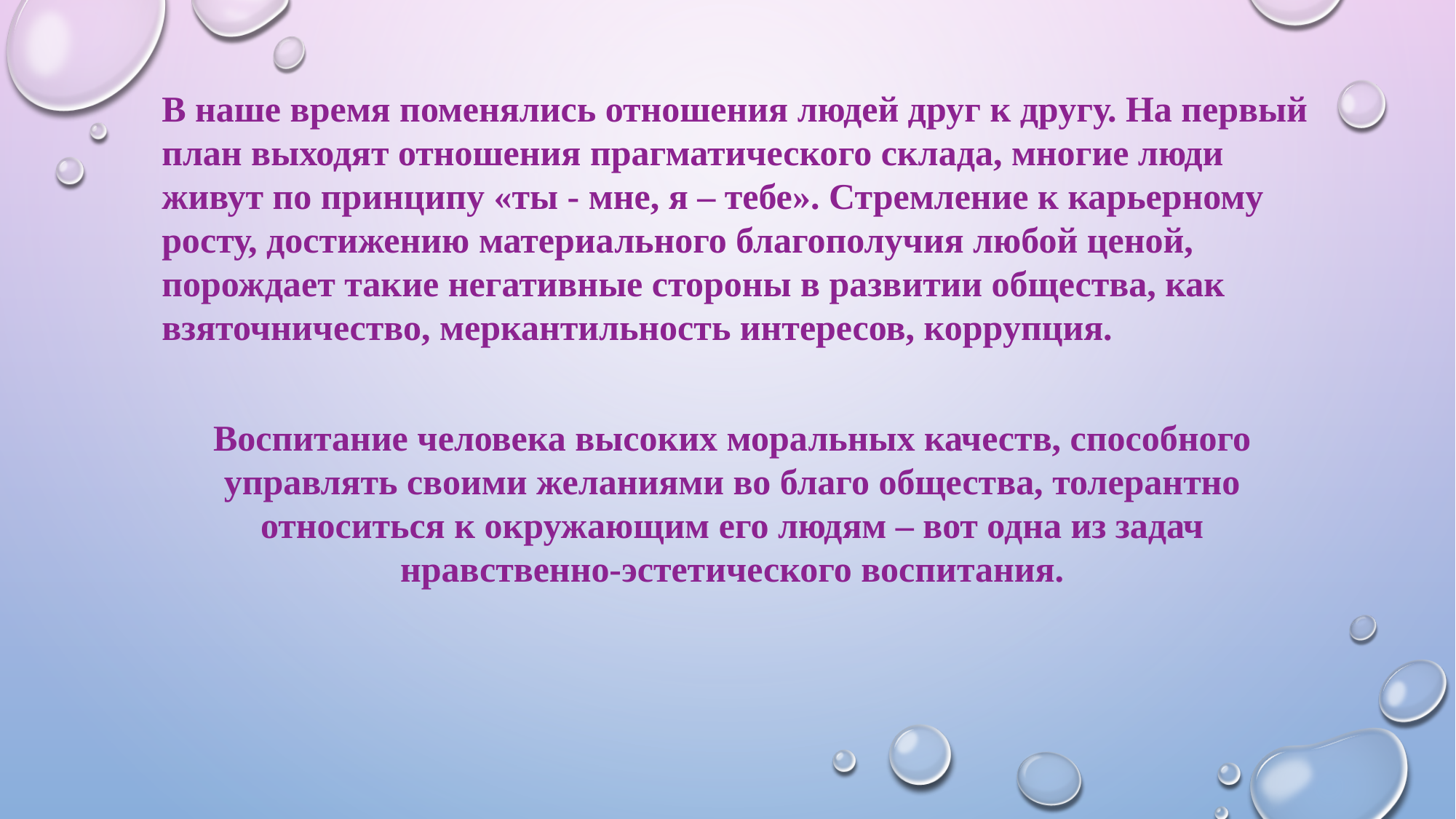

В наше время поменялись отношения людей друг к другу. На первый план выходят отношения прагматического склада, многие люди живут по принципу «ты - мне, я – тебе». Стремление к карьерному росту, достижению материального благополучия любой ценой, порождает такие негативные стороны в развитии общества, как взяточничество, меркантильность интересов, коррупция.
Воспитание человека высоких моральных качеств, способного управлять своими желаниями во благо общества, толерантно относиться к окружающим его людям – вот одна из задач нравственно-эстетического воспитания.